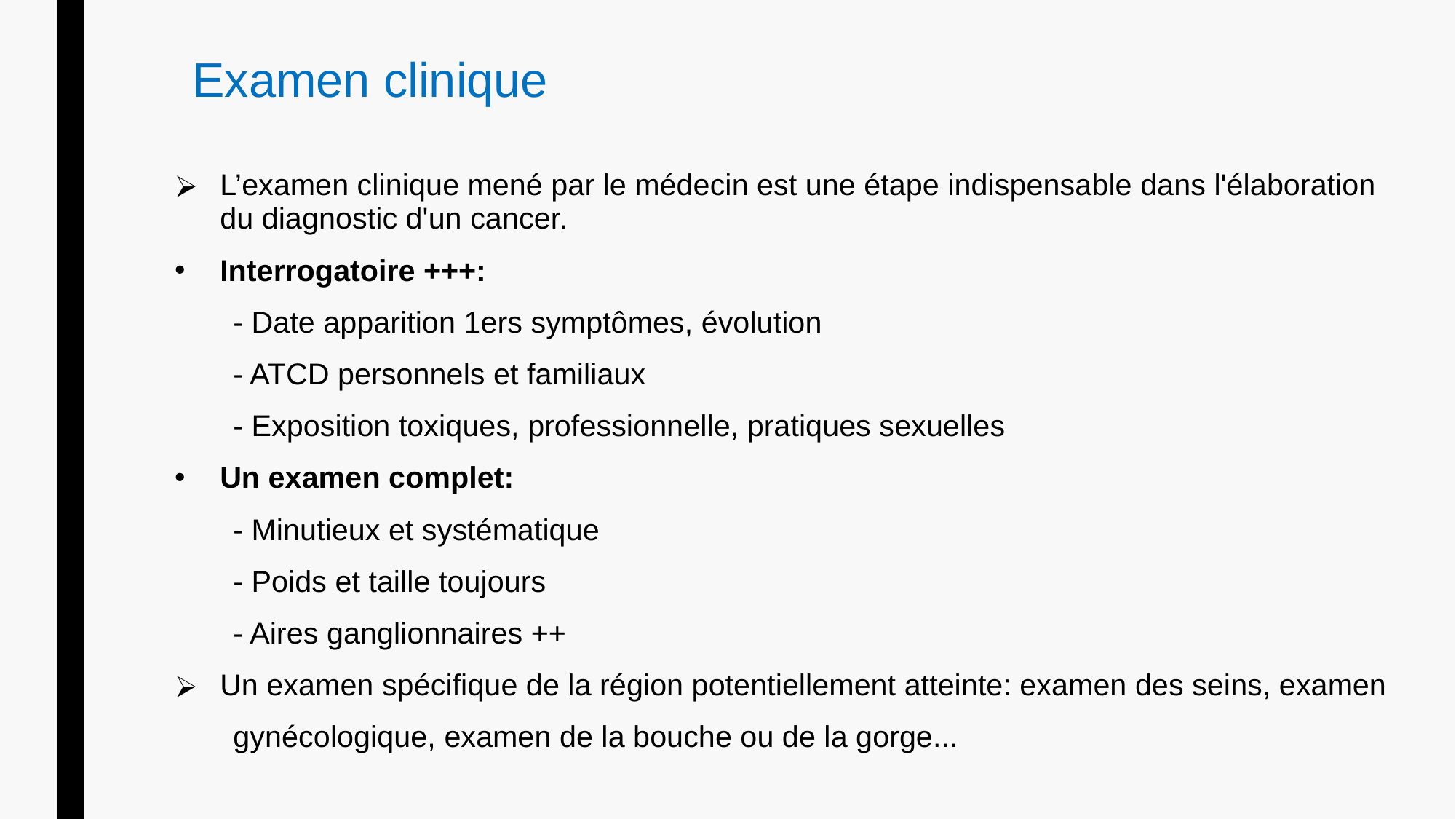

# Examen clinique
L’examen clinique mené par le médecin est une étape indispensable dans l'élaboration du diagnostic d'un cancer.
Interrogatoire +++:
       - Date apparition 1ers symptômes, évolution
       - ATCD personnels et familiaux
       - Exposition toxiques, professionnelle, pratiques sexuelles
Un examen complet:
       - Minutieux et systématique
       - Poids et taille toujours
       - Aires ganglionnaires ++
Un examen spécifique de la région potentiellement atteinte: examen des seins, examen
       gynécologique, examen de la bouche ou de la gorge...